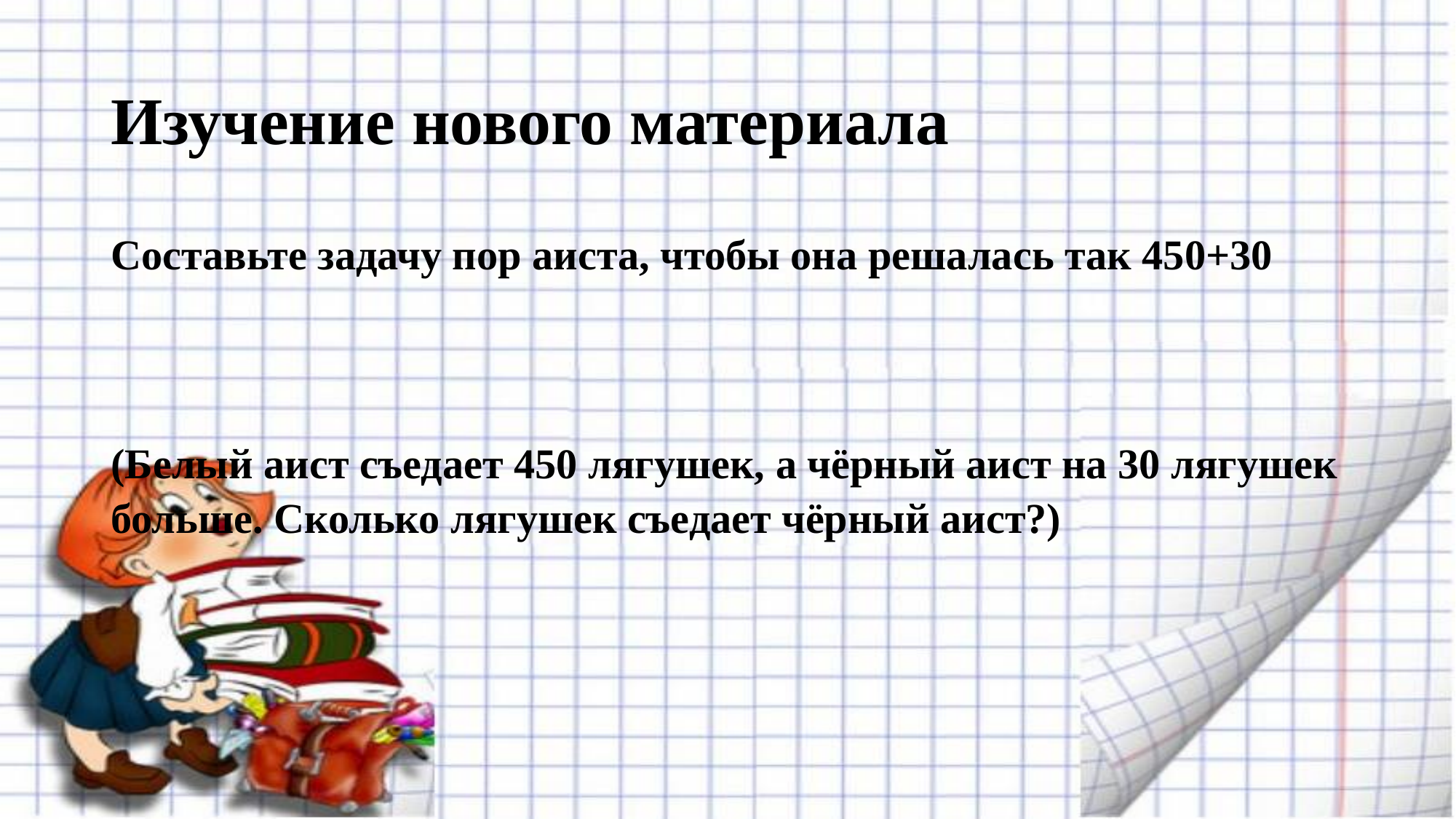

# Изучение нового материала
Составьте задачу пор аиста, чтобы она решалась так 450+30

(Белый аист съедает 450 лягушек, а чёрный аист на 30 лягушек больше. Сколько лягушек съедает чёрный аист?)